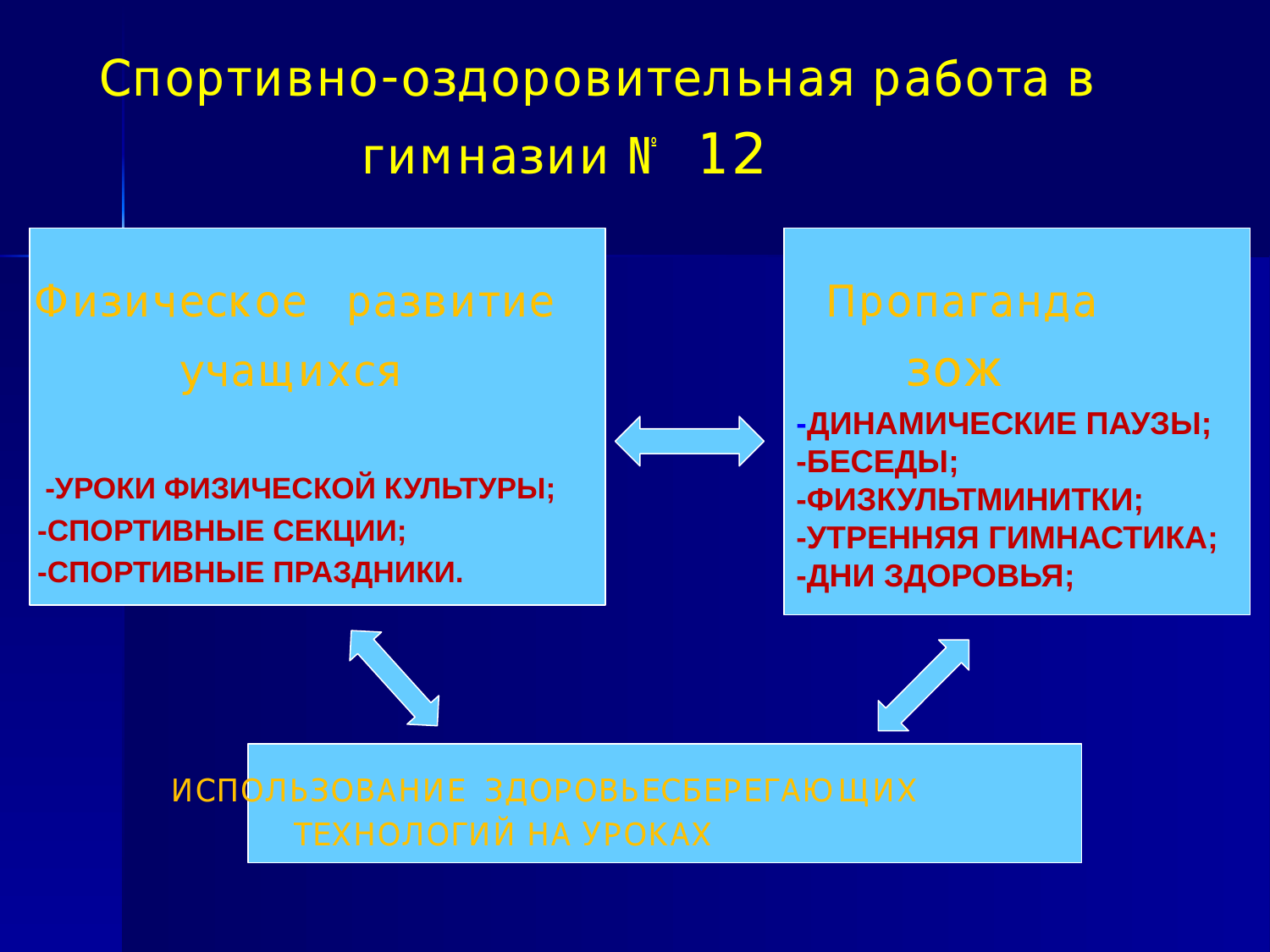

Спортивно-оздоровительная работа в
                        гимназии №  12

  Физическое   развитие                     Пропаганда
             учащихся                                       зож

   -УРОКИ ФИЗИЧЕСКОЙ КУЛЬТУРЫ;
   -СПОРТИВНЫЕ СЕКЦИИ;
   -СПОРТИВНЫЕ ПРАЗДНИКИ.

          		ИСПОЛЬЗОВАНИЕ  ЗДОРОВЬЕСБЕРЕГАЮЩИХ
                           	 ТЕХНОЛОГИЙ НА УРОКАХ

-ДИНАМИЧЕСКИЕ ПАУЗЫ;
-БЕСЕДЫ;
-ФИЗКУЛЬТМИНИТКИ;
-УТРЕННЯЯ ГИМНАСТИКА;
-ДНИ ЗДОРОВЬЯ;